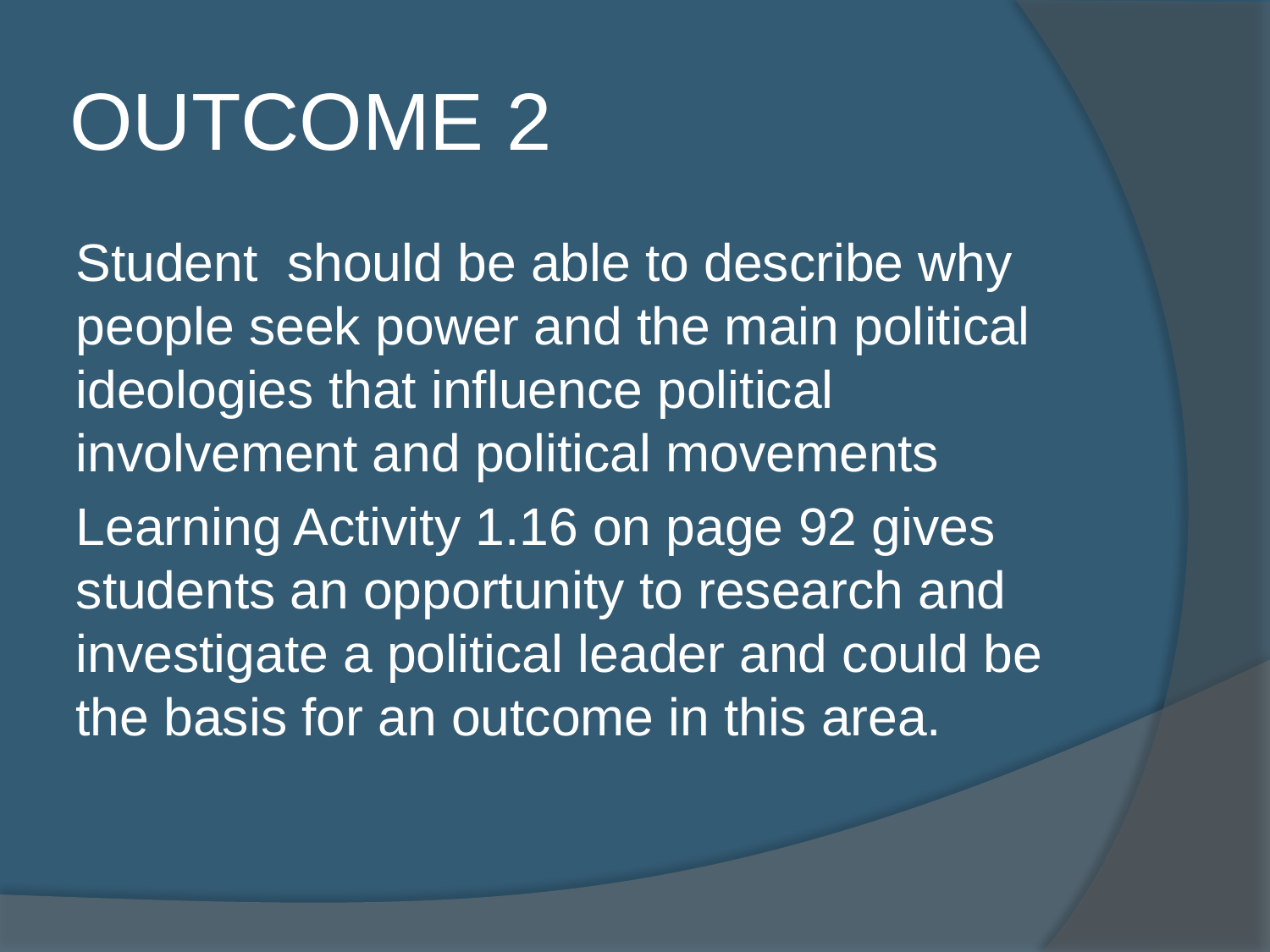

# OUTCOME 2
Student  should be able to describe why people seek power and the main political ideologies that influence political involvement and political movements
Learning Activity 1.16 on page 92 gives students an opportunity to research and investigate a political leader and could be the basis for an outcome in this area.